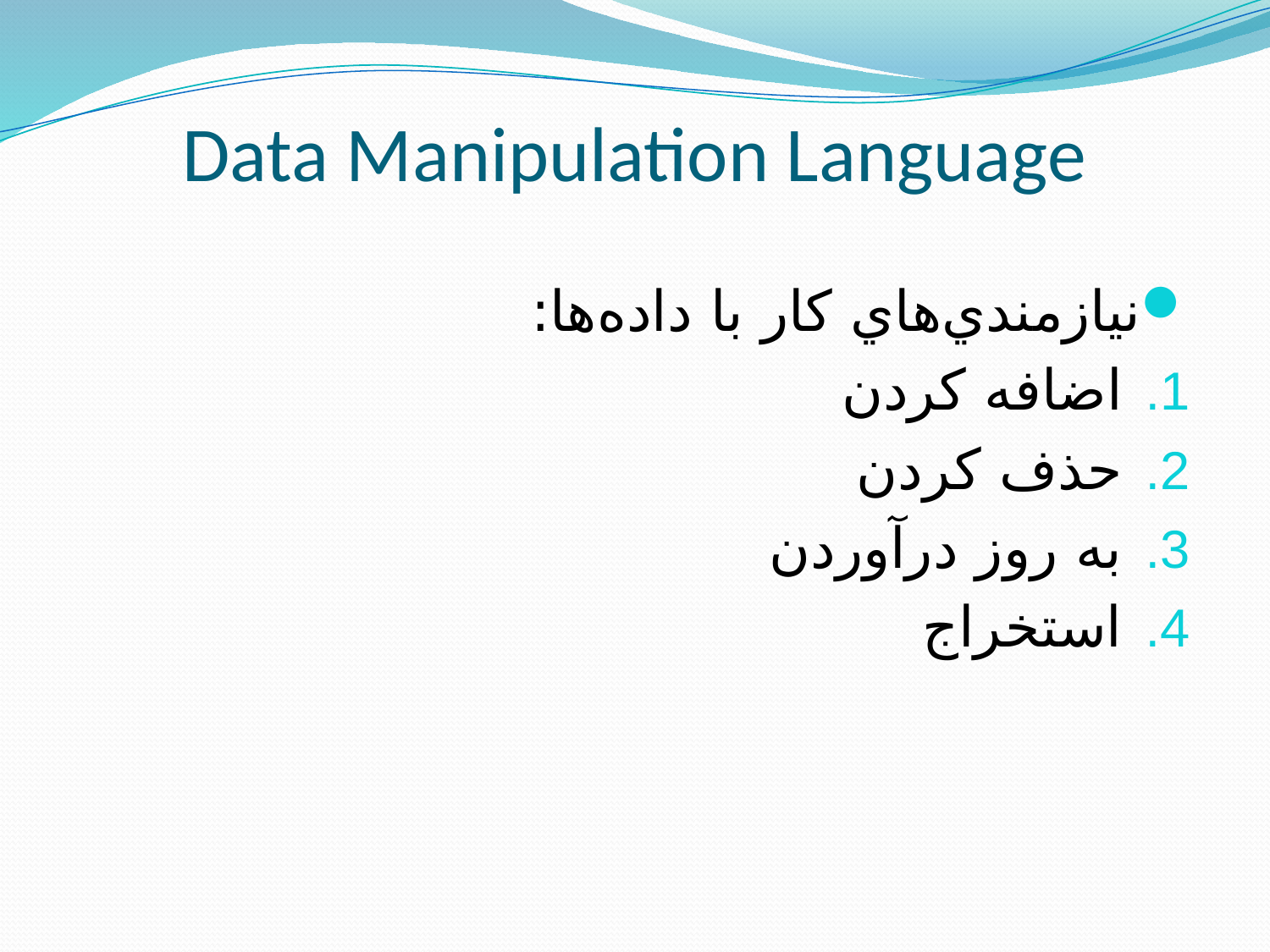

# Data Manipulation Language
نيازمندي‌هاي کار با داده‌ها:
اضافه کردن
حذف کردن
به روز درآوردن
استخراج